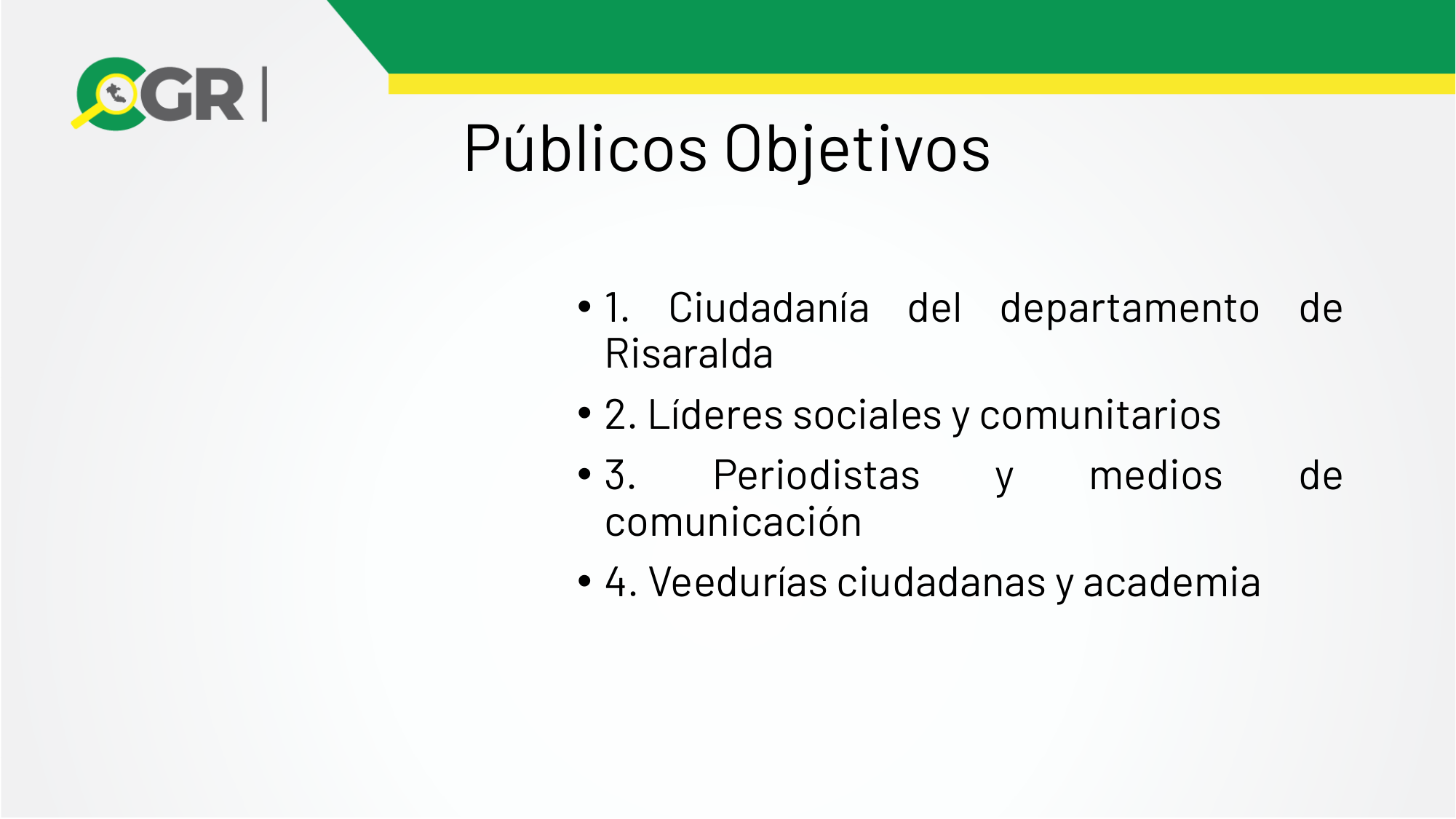

# Públicos Objetivos
1. Ciudadanía del departamento de Risaralda
2. Líderes sociales y comunitarios
3. Periodistas y medios de comunicación
4. Veedurías ciudadanas y academia